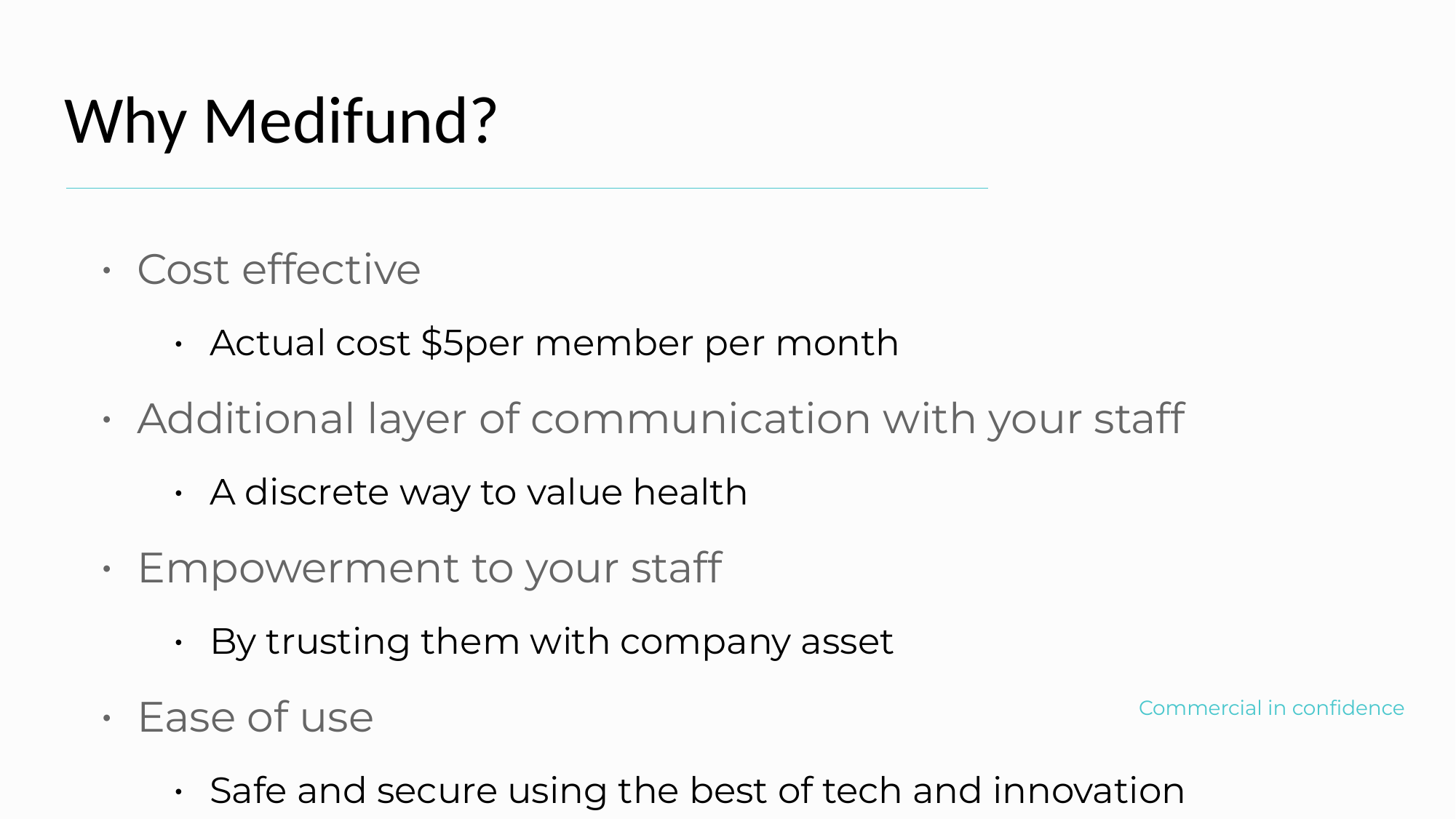

# Why Medifund?
Cost effective
Actual cost $5per member per month
Additional layer of communication with your staff
A discrete way to value health
Empowerment to your staff
By trusting them with company asset
Ease of use
Safe and secure using the best of tech and innovation
Commercial in confidence